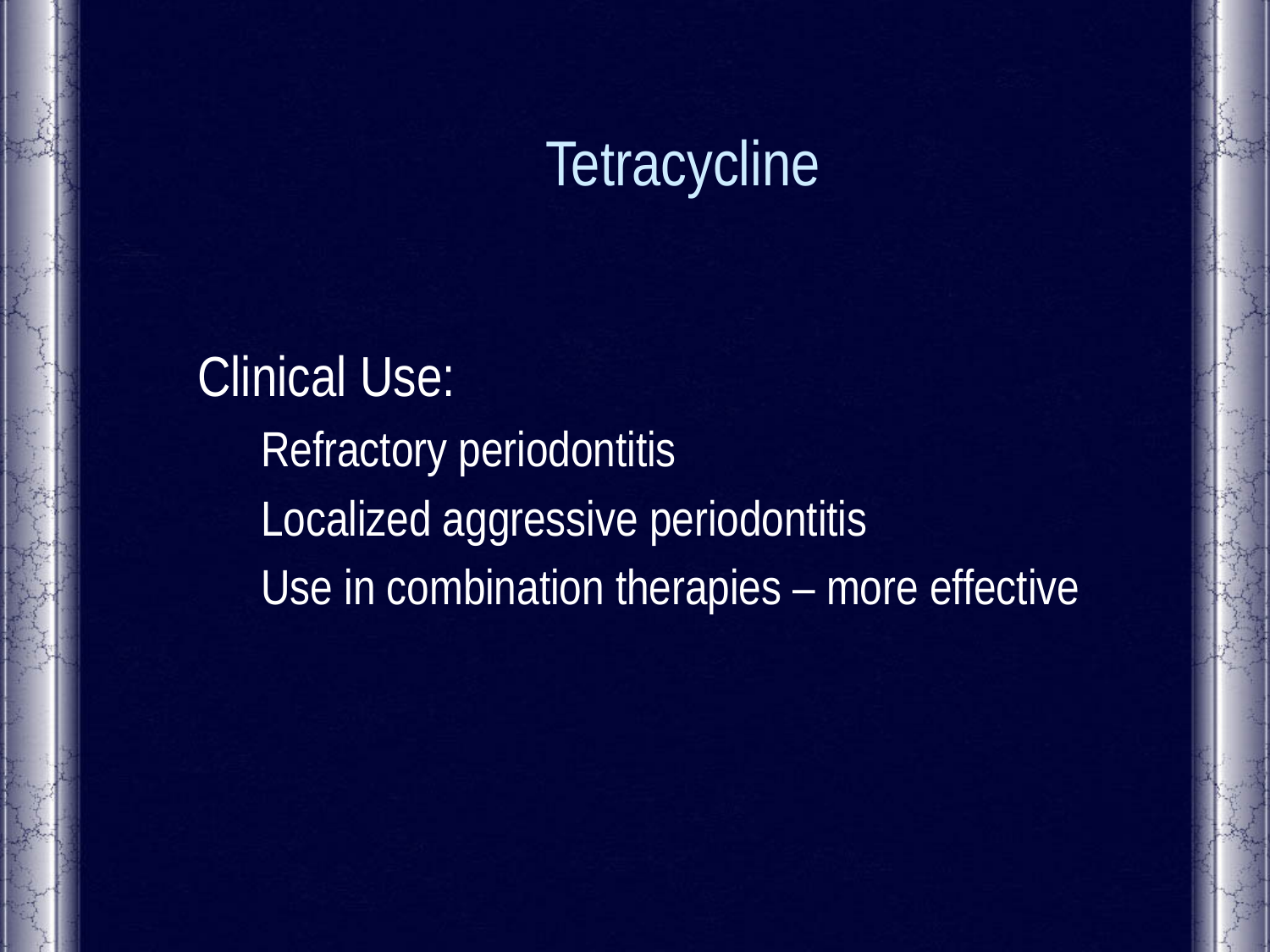

# Tetracycline
Clinical Use:
Refractory periodontitis
Localized aggressive periodontitis
Use in combination therapies – more effective